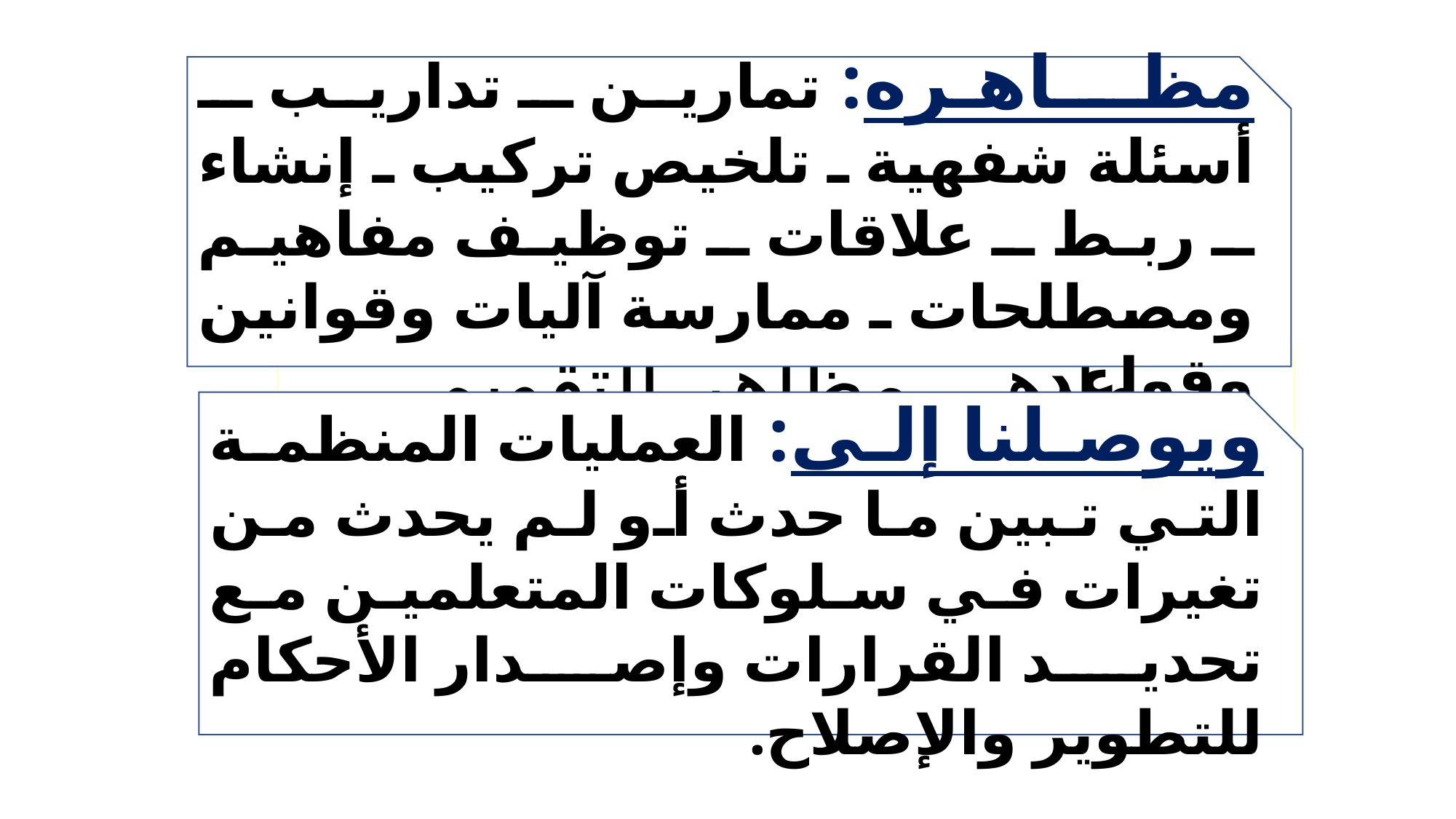

مظــاهـره: تمارين ـ تداريب ـ أسئلة شفهية ـ تلخيص تركيب ـ إنشاء ـ ربط ـ علاقات ـ توظيف مفاهيم ومصطلحات ـ ممارسة آليات وقوانين وقواعد.
ما هي مظاهر التقويم التكويني وما هي النتائج المرجوة منه
ويوصلنا إلى: العمليات المنظمة التي تبين ما حدث أو لم يحدث من تغيرات في سلوكات المتعلمين مع تحديد القرارات وإصدار الأحكام للتطوير والإصلاح.